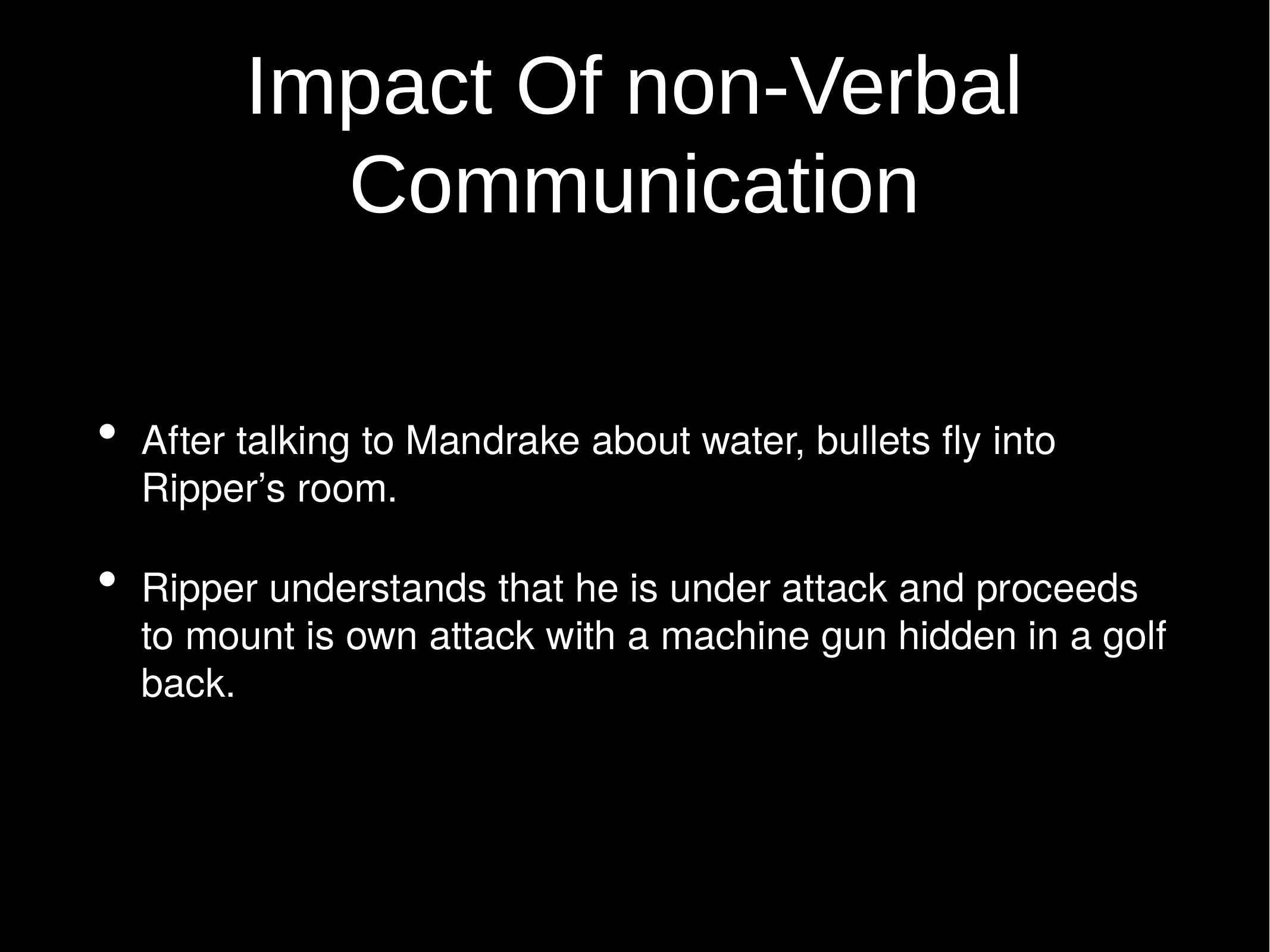

# Impact Of non-Verbal Communication
After talking to Mandrake about water, bullets fly into Ripper’s room.
Ripper understands that he is under attack and proceeds to mount is own attack with a machine gun hidden in a golf back.